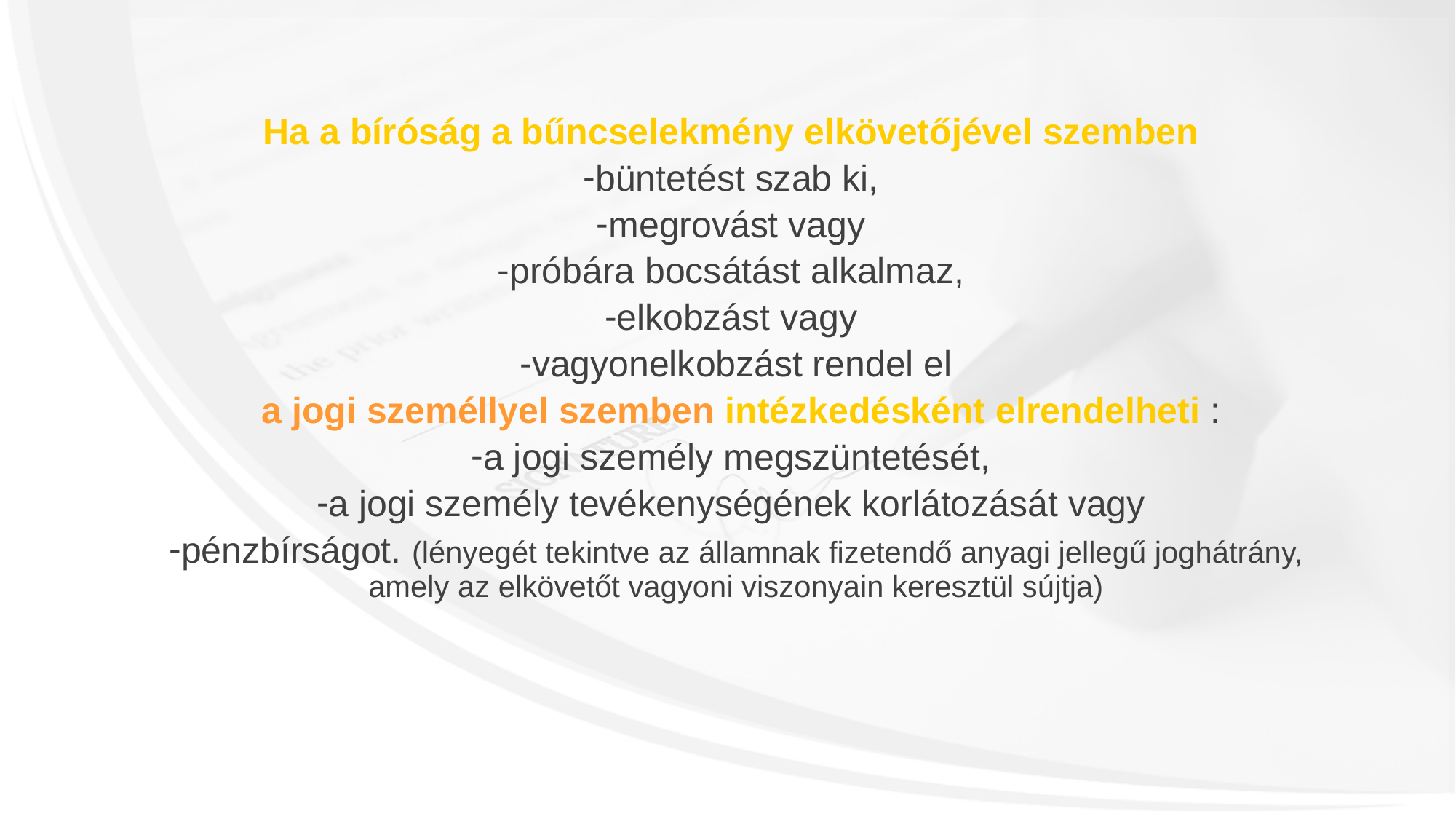

Ha a bíróság a bűncselekmény elkövetőjével szemben
büntetést szab ki,
megrovást vagy
próbára bocsátást alkalmaz,
elkobzást vagy
vagyonelkobzást rendel el
 a jogi személlyel szemben intézkedésként elrendelheti :
a jogi személy megszüntetését,
a jogi személy tevékenységének korlátozását vagy
pénzbírságot. (lényegét tekintve az államnak fizetendő anyagi jellegű joghátrány, amely az elkövetőt vagyoni viszonyain keresztül sújtja)